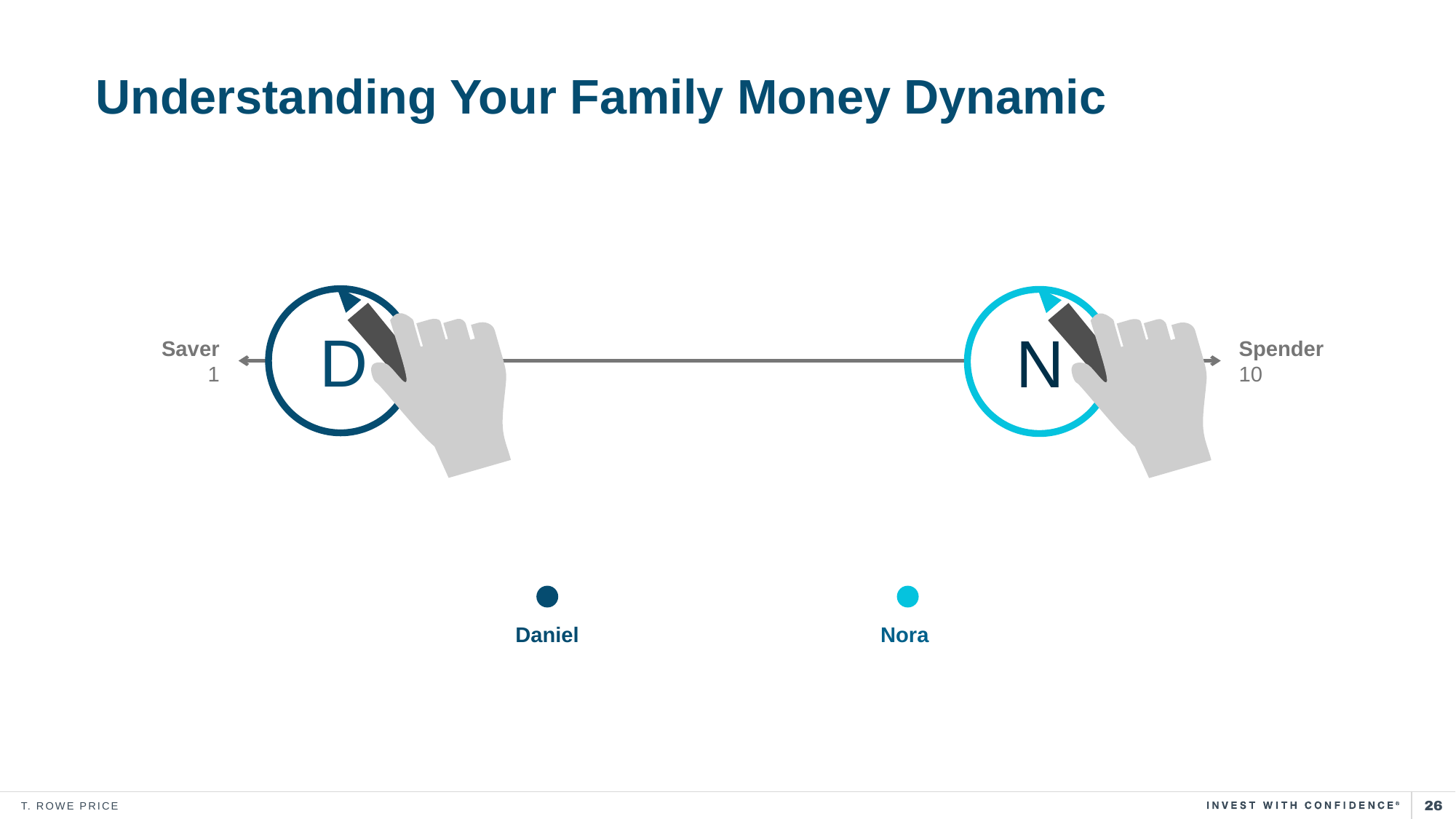

# Understanding Your Family Money Dynamic

D
N
Saver
1
Spender
10

Daniel
Nora